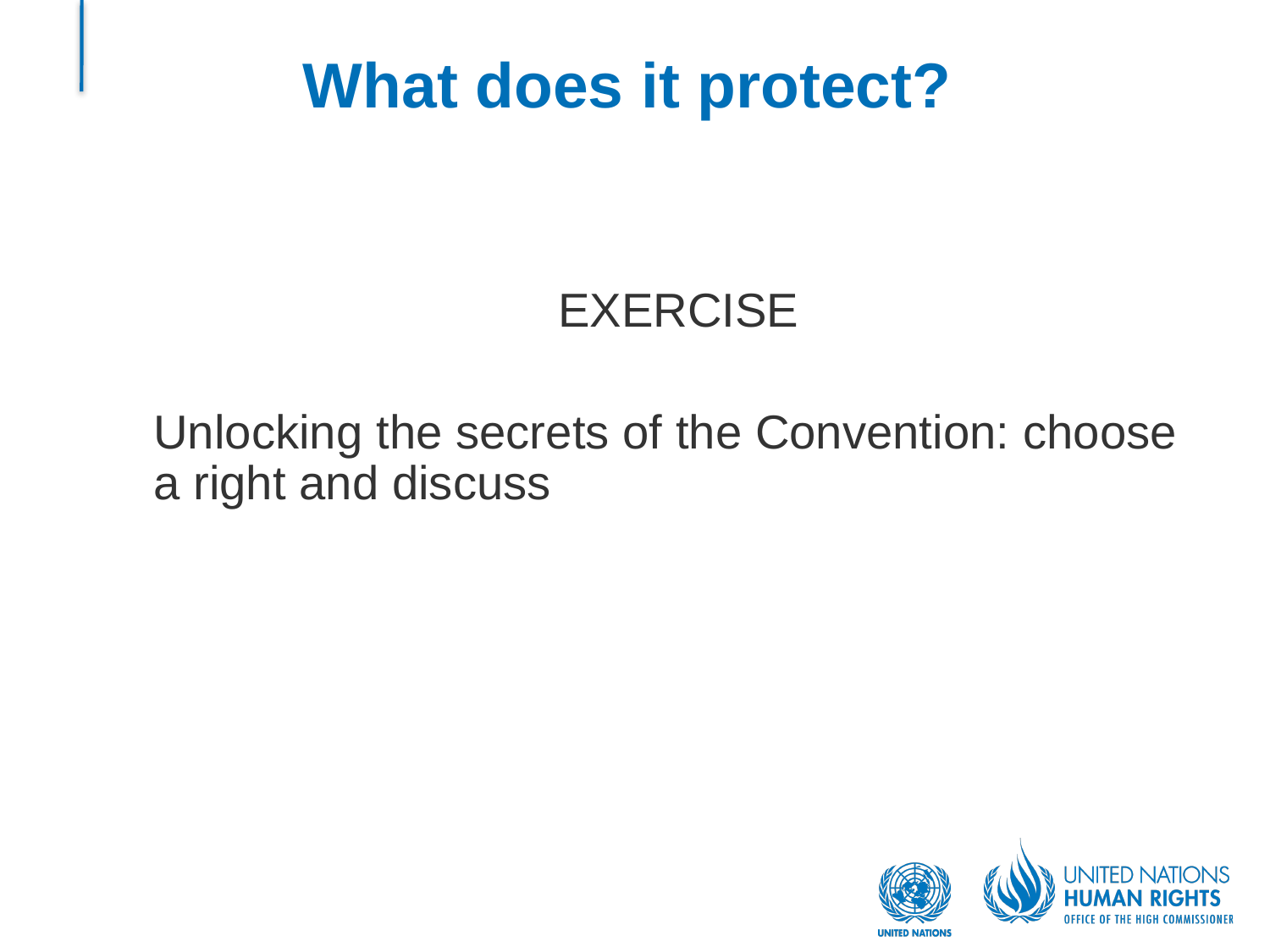

# What does it protect?

EXERCISE

Unlocking the secrets of the Convention: choose a right and discuss